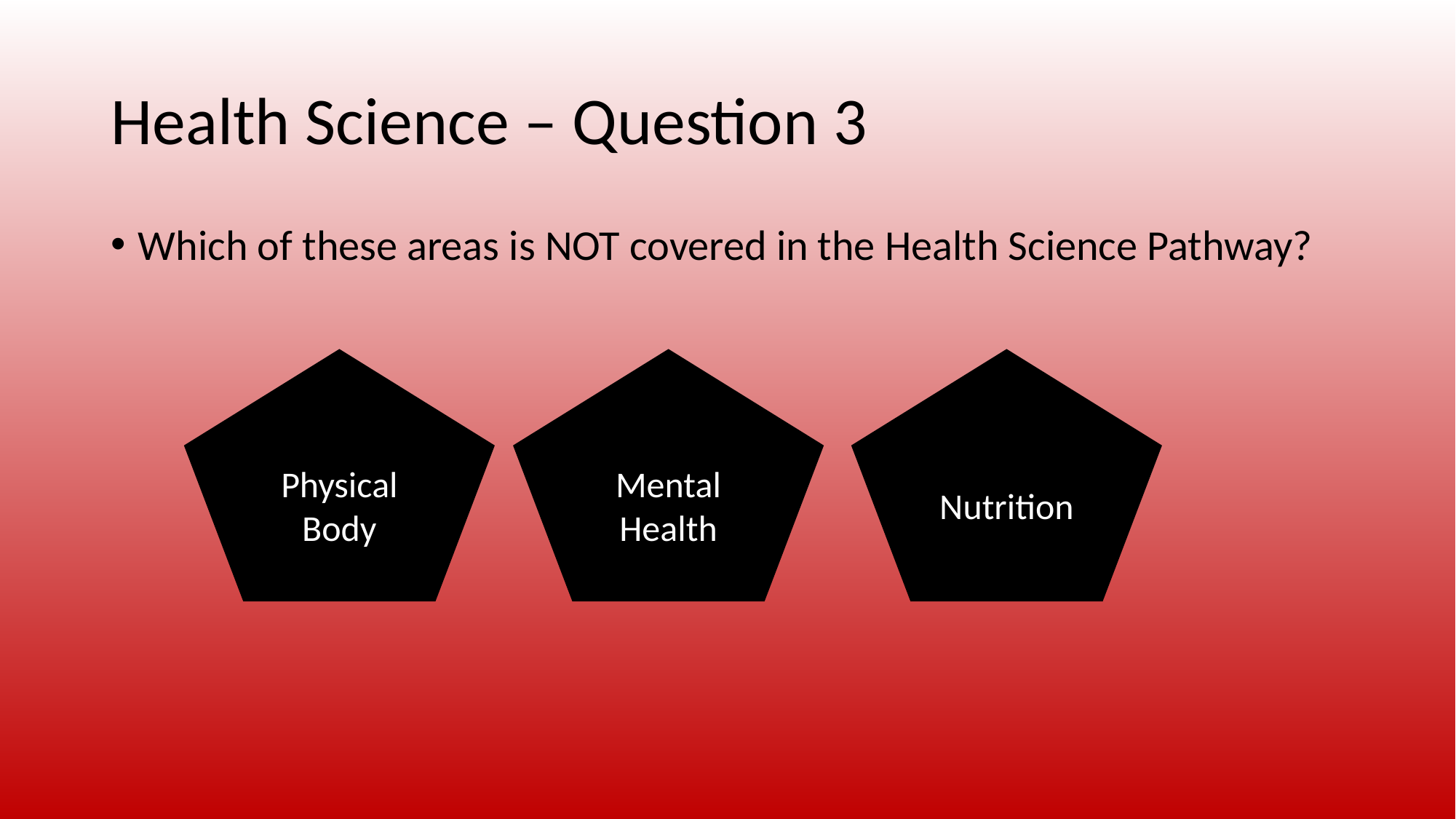

# Health Science – Question 3
Which of these areas is NOT covered in the Health Science Pathway?
Physical Body
Mental Health
Nutrition